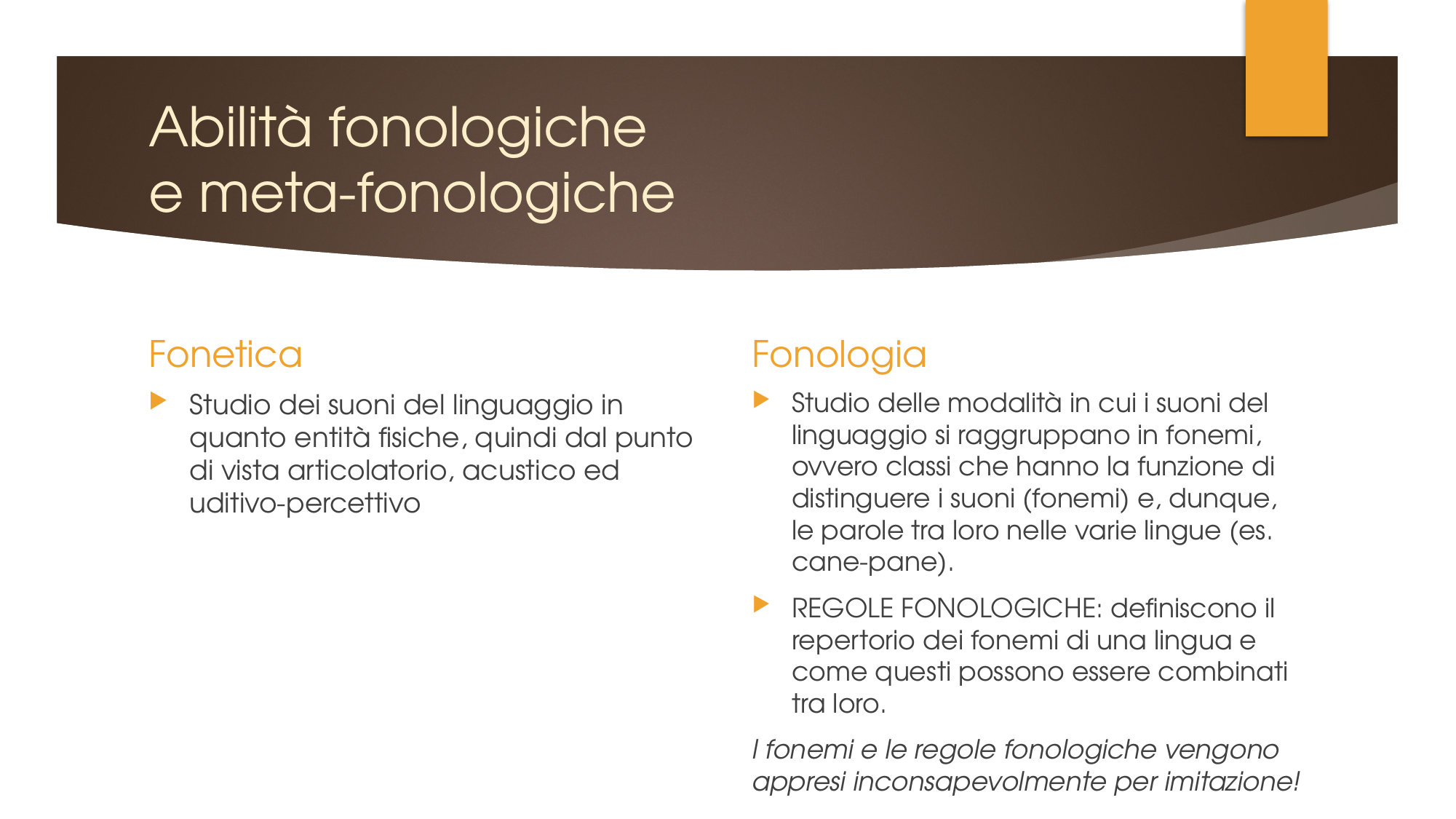

# Abilità fonologiche e meta-fonologiche
Fonetica
Fonologia
Studio delle modalità in cui i suoni del linguaggio si raggruppano in fonemi, ovvero classi che hanno la funzione di distinguere i suoni (fonemi) e, dunque, le parole tra loro nelle varie lingue (es. cane-pane).
REGOLE FONOLOGICHE: definiscono il repertorio dei fonemi di una lingua e come questi possono essere combinati tra loro.
I fonemi e le regole fonologiche vengono appresi inconsapevolmente per imitazione!

Studio dei suoni del linguaggio in quanto entità fisiche, quindi dal punto di vista articolatorio, acustico ed uditivo-percettivo